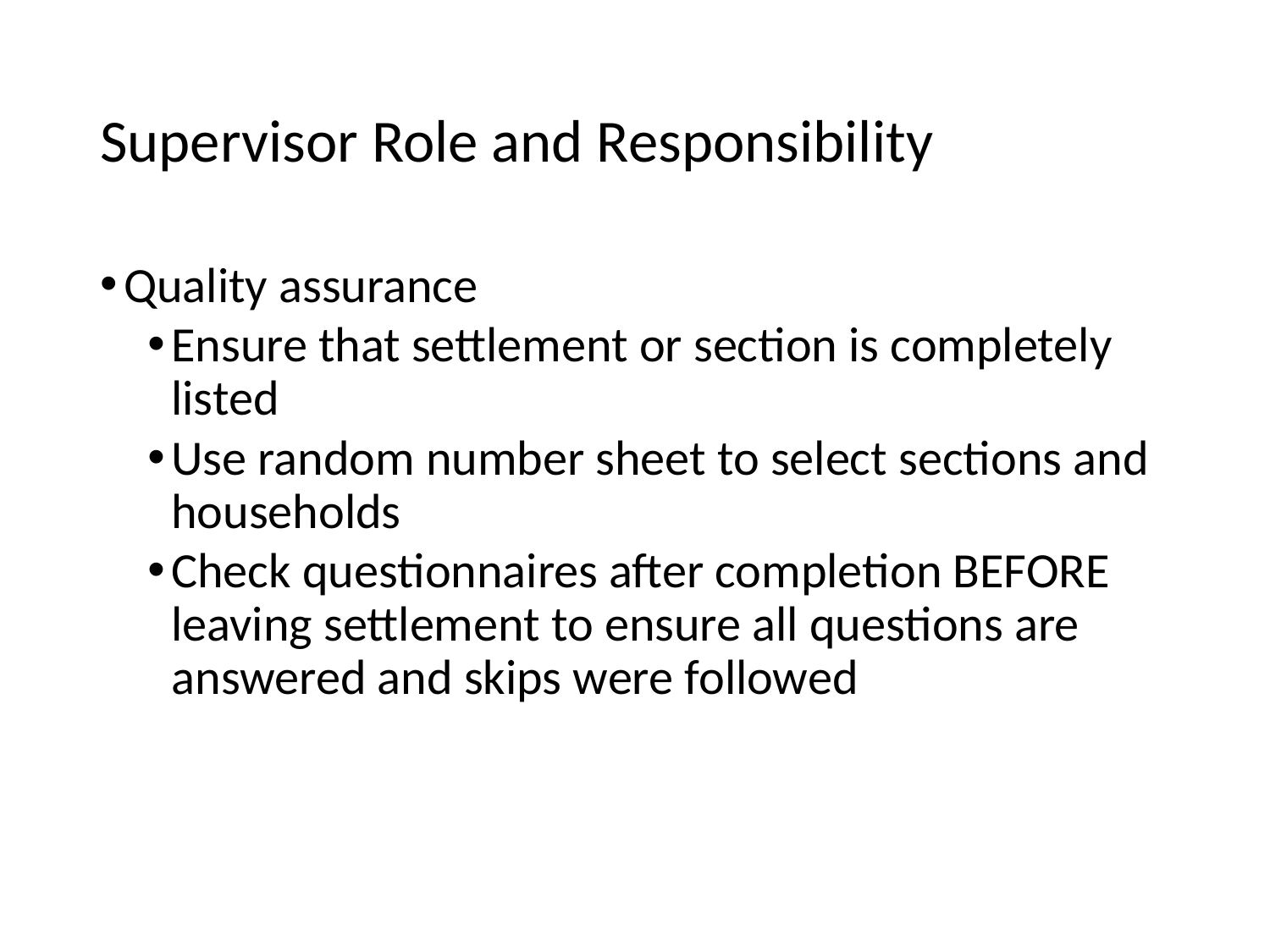

# Supervisor Role and Responsibility
Quality assurance
Ensure that settlement or section is completely listed
Use random number sheet to select sections and households
Check questionnaires after completion BEFORE leaving settlement to ensure all questions are answered and skips were followed